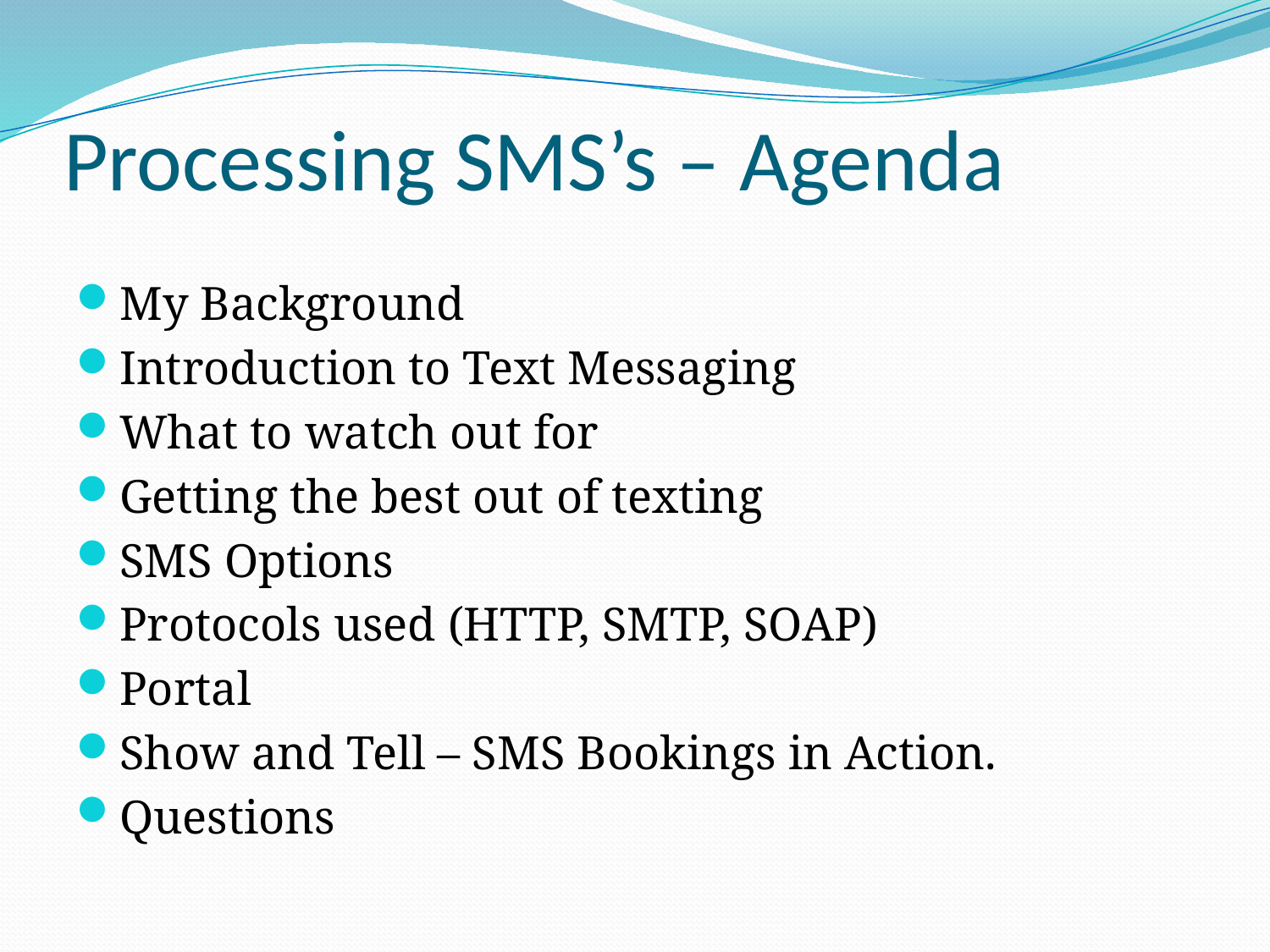

# Processing SMS’s – Agenda
My Background
Introduction to Text Messaging
What to watch out for
Getting the best out of texting
SMS Options
Protocols used (HTTP, SMTP, SOAP)
Portal
Show and Tell – SMS Bookings in Action.
Questions